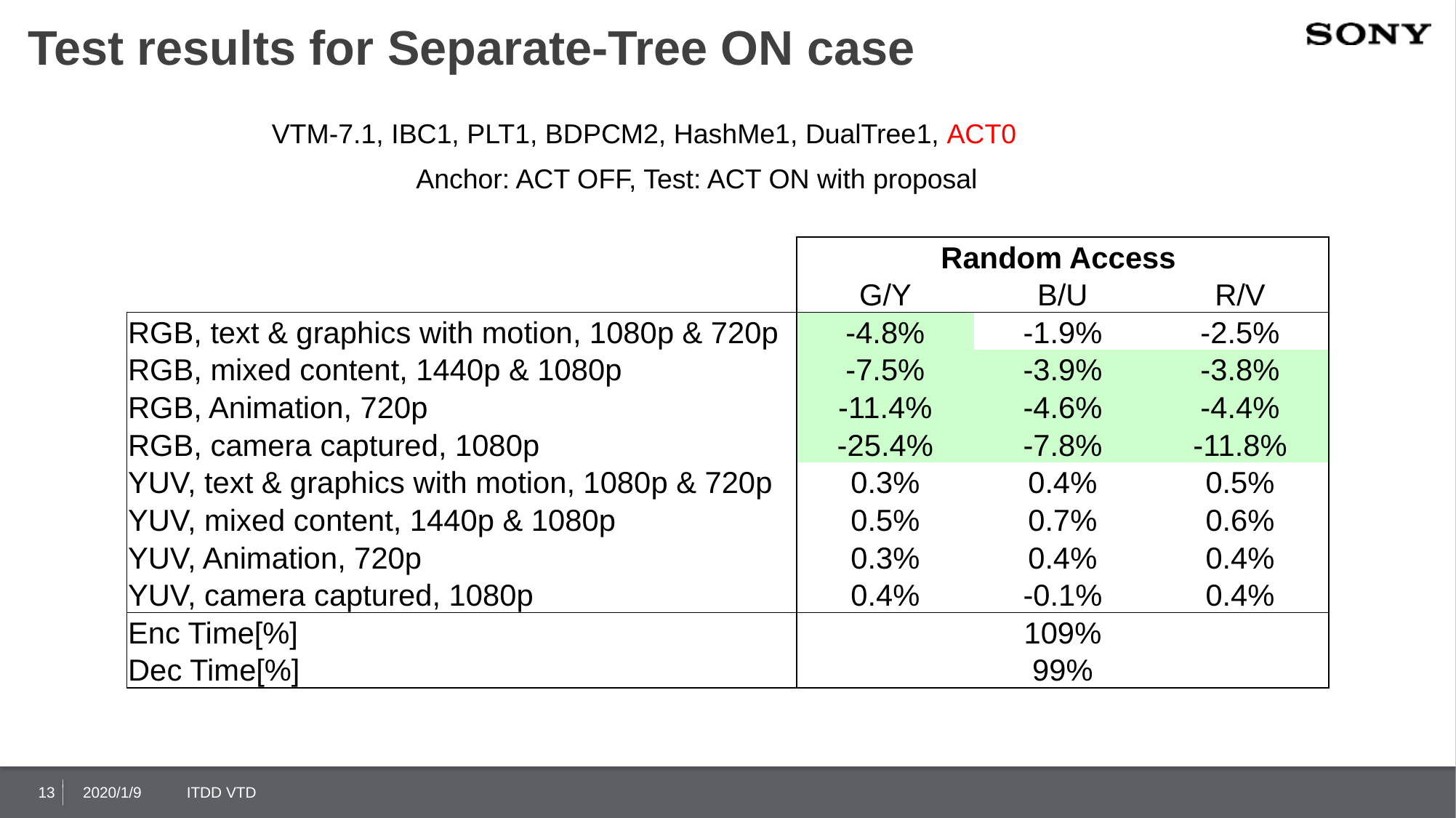

# Test results for Separate-Tree ON case
VTM-7.1, IBC1, PLT1, BDPCM2, HashMe1, DualTree1, ACT0
Anchor: ACT OFF, Test: ACT ON with proposal
|  | Random Access |  |  |
| --- | --- | --- | --- |
|  | G/Y | B/U | R/V |
| RGB, text & graphics with motion, 1080p & 720p | -4.8% | -1.9% | -2.5% |
| RGB, mixed content, 1440p & 1080p | -7.5% | -3.9% | -3.8% |
| RGB, Animation, 720p | -11.4% | -4.6% | -4.4% |
| RGB, camera captured, 1080p | -25.4% | -7.8% | -11.8% |
| YUV, text & graphics with motion, 1080p & 720p | 0.3% | 0.4% | 0.5% |
| YUV, mixed content, 1440p & 1080p | 0.5% | 0.7% | 0.6% |
| YUV, Animation, 720p | 0.3% | 0.4% | 0.4% |
| YUV, camera captured, 1080p | 0.4% | -0.1% | 0.4% |
| Enc Time[%] | 109% |  |  |
| Dec Time[%] | 99% |  |  |
13
2020/1/9
ITDD VTD